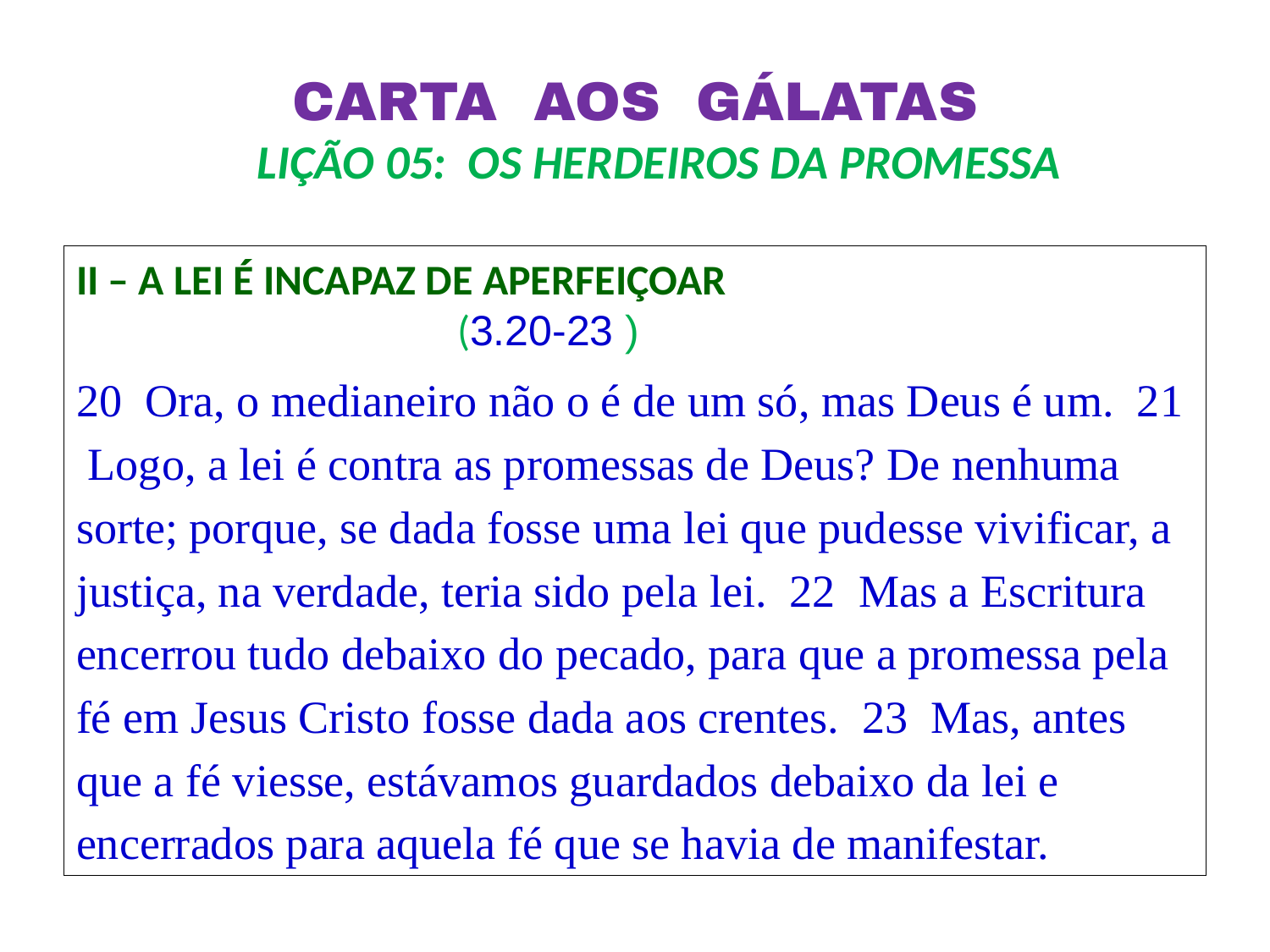

# CARTA  AOS  GÁLATAS LIÇÃO 05:  OS HERDEIROS DA PROMESSA
II – A LEI É INCAPAZ DE APERFEIÇOAR
			(3.20-23 )
20  Ora, o medianeiro não o é de um só, mas Deus é um.  21  Logo, a lei é contra as promessas de Deus? De nenhuma sorte; porque, se dada fosse uma lei que pudesse vivificar, a justiça, na verdade, teria sido pela lei.  22  Mas a Escritura encerrou tudo debaixo do pecado, para que a promessa pela fé em Jesus Cristo fosse dada aos crentes.  23  Mas, antes que a fé viesse, estávamos guardados debaixo da lei e encerrados para aquela fé que se havia de manifestar.